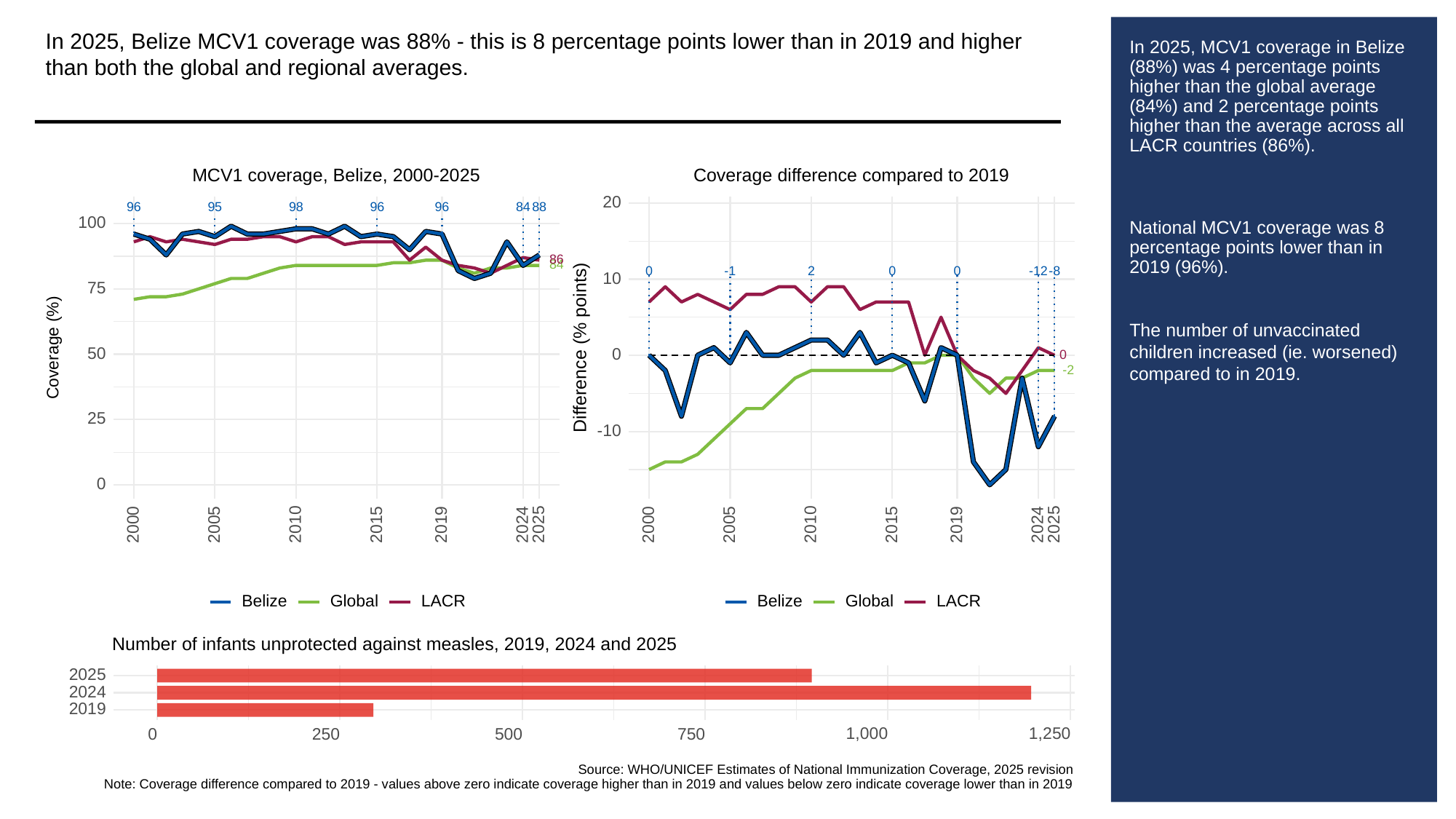

In 2025, Belize MCV1 coverage was 88% - this is 8 percentage points lower than in 2019 and higher than both the global and regional averages.
# In 2025, MCV1 coverage in Belize (88%) was 4 percentage points higher than the global average (84%) and 2 percentage points higher than the average across all LACR countries (86%).

National MCV1 coverage was 8 percentage points lower than in 2019 (96%).

The number of unvaccinated children increased (ie. worsened) compared to in 2019.

MCV1 coverage, Belize, 2000-2025
Coverage difference compared to 2019
20

96
95
98
96
96
84
88
100

86

84
0
0
0
-8
-1
2
-12
10

75

Difference (% points)
Coverage (%)
50
0
0

-2

25

-10

0

2000
2005
2010
2015
2019
2024
2025
2000
2005
2010
2015
2019
2024
2025
Global
LACR
Global
LACR
Belize
Belize

Number of infants unprotected against measles, 2019, 2024 and 2025

2025

2024

2019

1,000
1,250
0
250
500
750
Source: WHO/UNICEF Estimates of National Immunization Coverage, 2025 revision
Note: Coverage difference compared to 2019 - values above zero indicate coverage higher than in 2019 and values below zero indicate coverage lower than in 2019